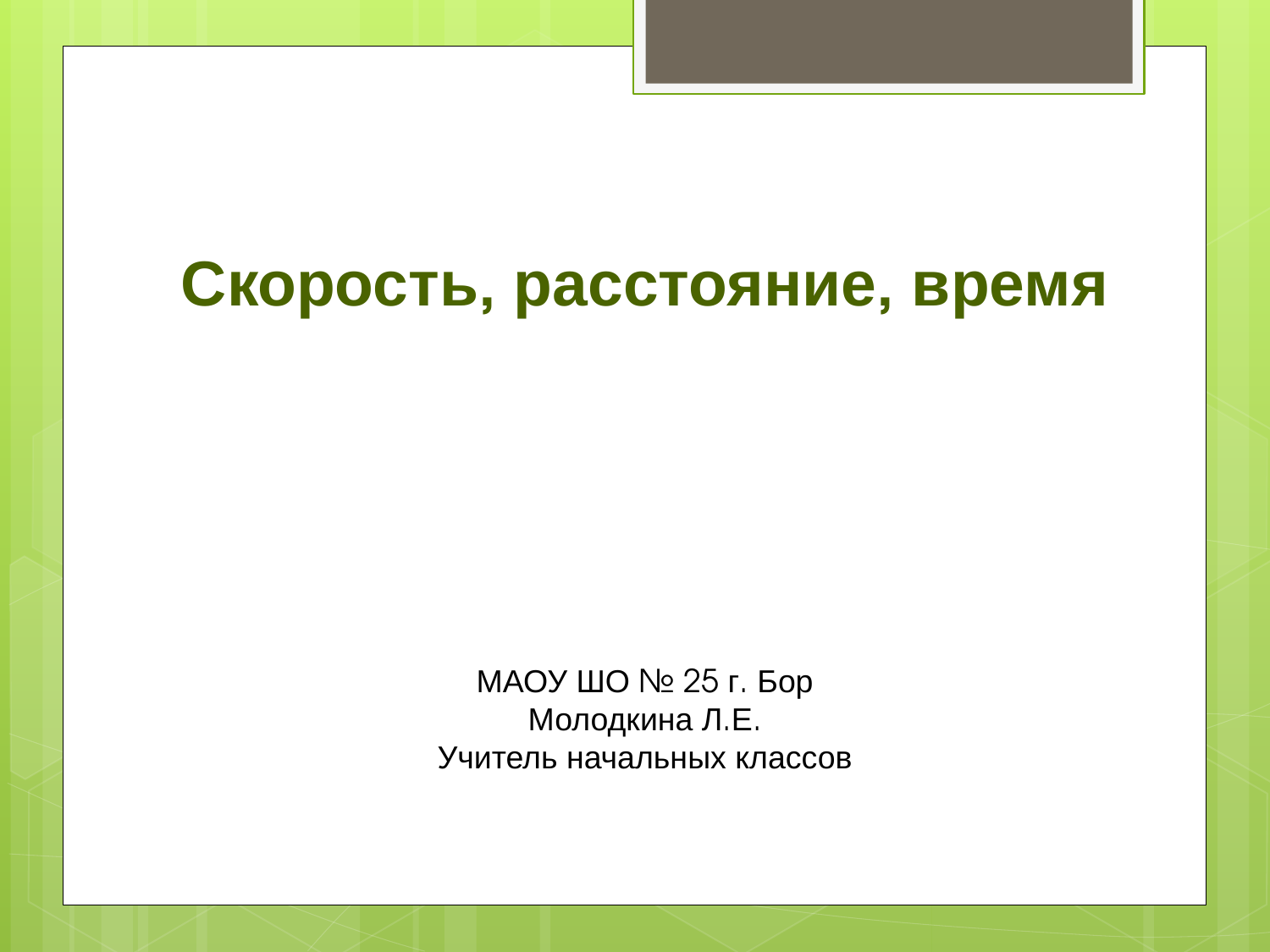

Скорость, расстояние, время

МАОУ ШО № 25 г. Бор
Молодкина Л.Е.
Учитель начальных классов